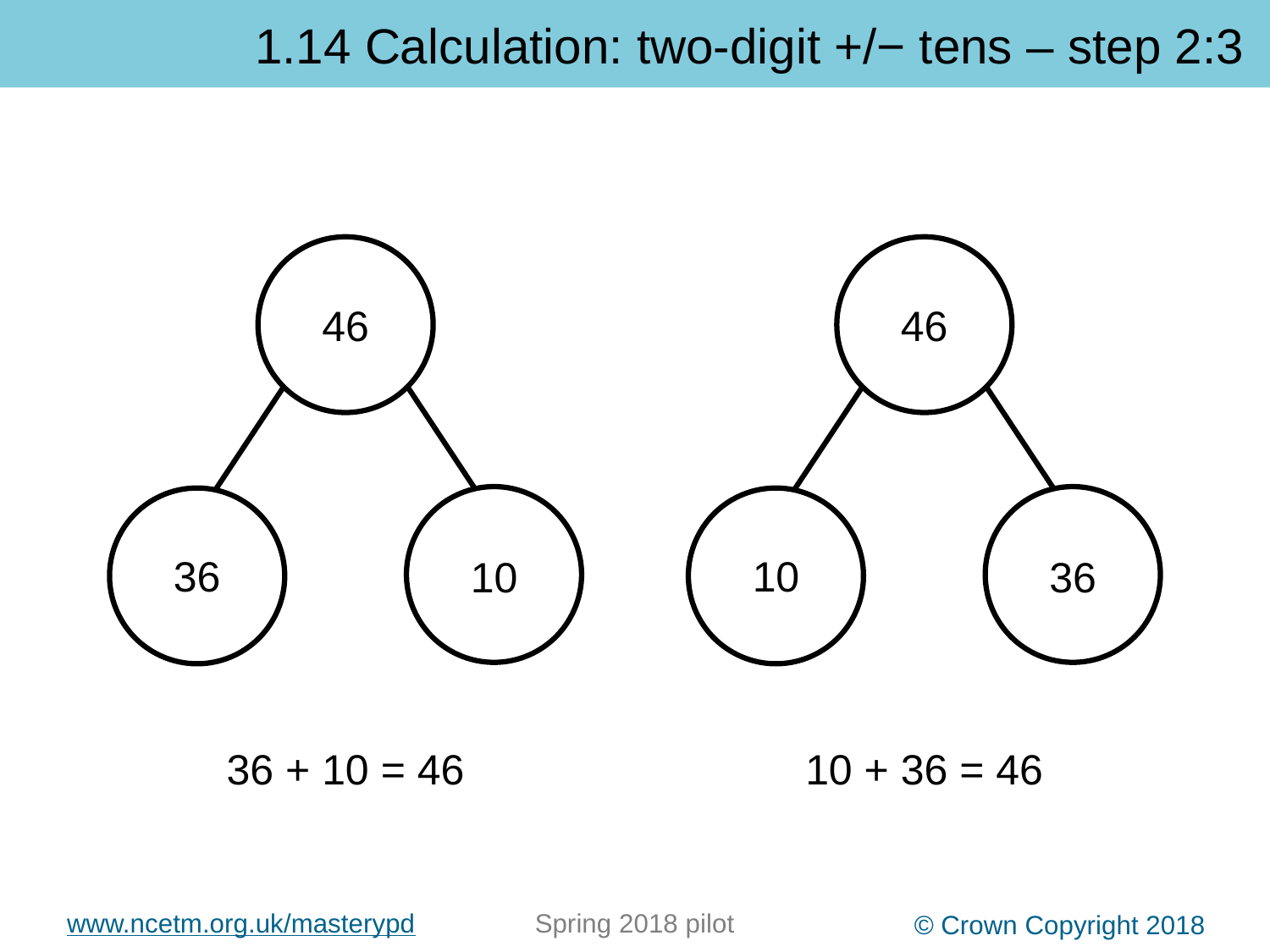

1.14 Calculation: two-digit +/− tens – step 2:3

46
46
36
10
10
36
36 + 10 = 46
10 + 36 = 46